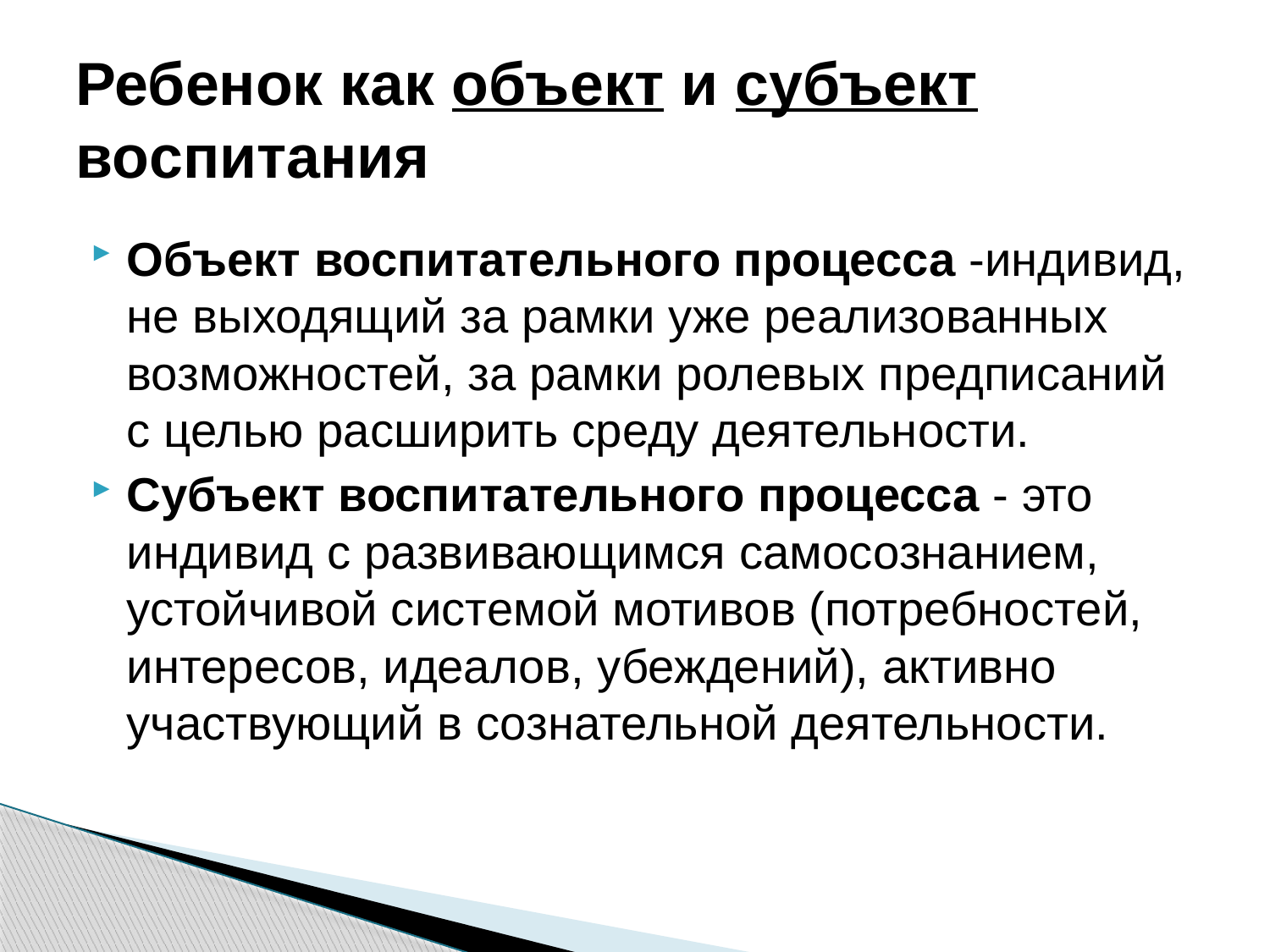

# Ребенок как объект и субъект воспитания
Объект воспитательного процесса -индивид, не выходящий за рамки уже реализованных возможностей, за рамки ролевых предписаний с целью расширить среду деятельности.
Субъект воспитательного процесса - это индивид с развивающимся самосознанием, устойчивой системой мотивов (потребностей, интересов, идеалов, убеждений), активно участвующий в сознательной деятельности.